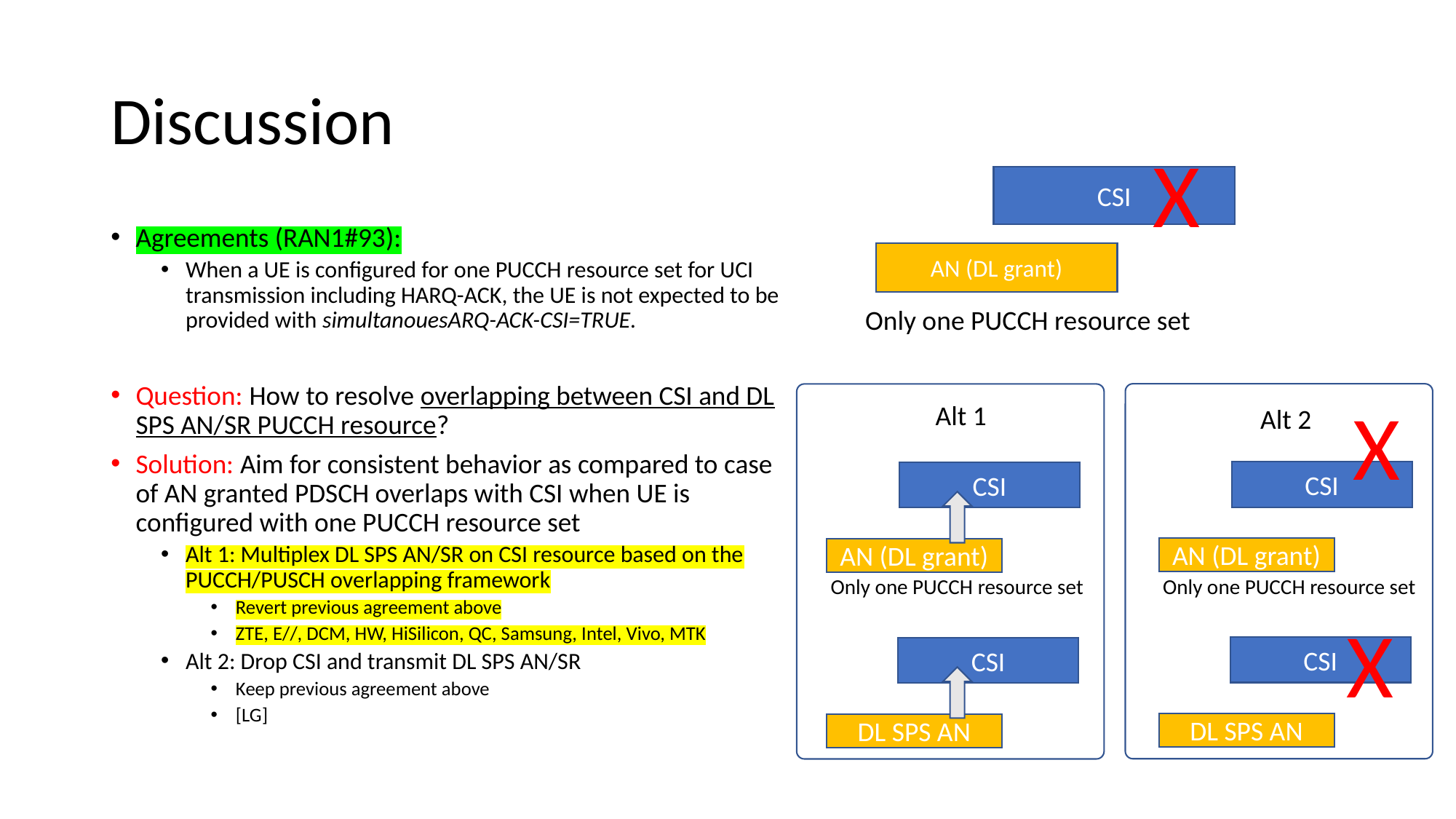

# Discussion
X
CSI
Agreements (RAN1#93):
When a UE is configured for one PUCCH resource set for UCI transmission including HARQ-ACK, the UE is not expected to be provided with simultanouesARQ-ACK-CSI=TRUE.

Question: How to resolve overlapping between CSI and DL SPS AN/SR PUCCH resource?
Solution: Aim for consistent behavior as compared to case of AN granted PDSCH overlaps with CSI when UE is configured with one PUCCH resource set
Alt 1: Multiplex DL SPS AN/SR on CSI resource based on the PUCCH/PUSCH overlapping framework
Revert previous agreement above
ZTE, E//, DCM, HW, HiSilicon, QC, Samsung, Intel, Vivo, MTK
Alt 2: Drop CSI and transmit DL SPS AN/SR
Keep previous agreement above
[LG]

AN (DL grant)
Only one PUCCH resource set

X
Alt 2
CSI
AN (DL grant)
Only one PUCCH resource set
X
CSI
DL SPS AN

Alt 1
CSI

AN (DL grant)
Only one PUCCH resource set
CSI

DL SPS AN